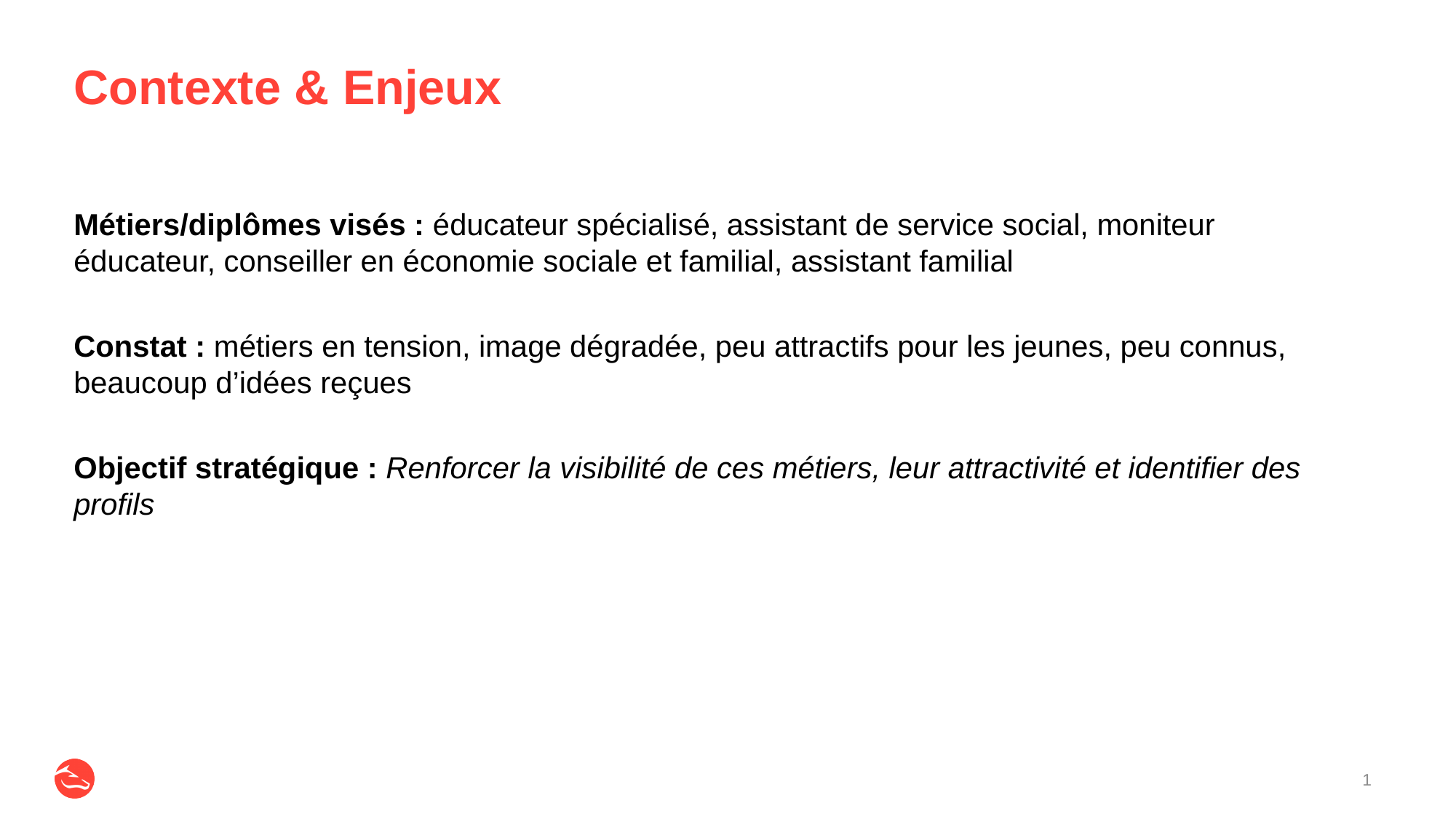

Contexte & Enjeux

Métiers/diplômes visés : éducateur spécialisé, assistant de service social, moniteur éducateur, conseiller en économie sociale et familial, assistant familial

Constat : métiers en tension, image dégradée, peu attractifs pour les jeunes, peu connus, beaucoup d’idées reçues

Objectif stratégique : Renforcer la visibilité de ces métiers, leur attractivité et identifier des profils

1